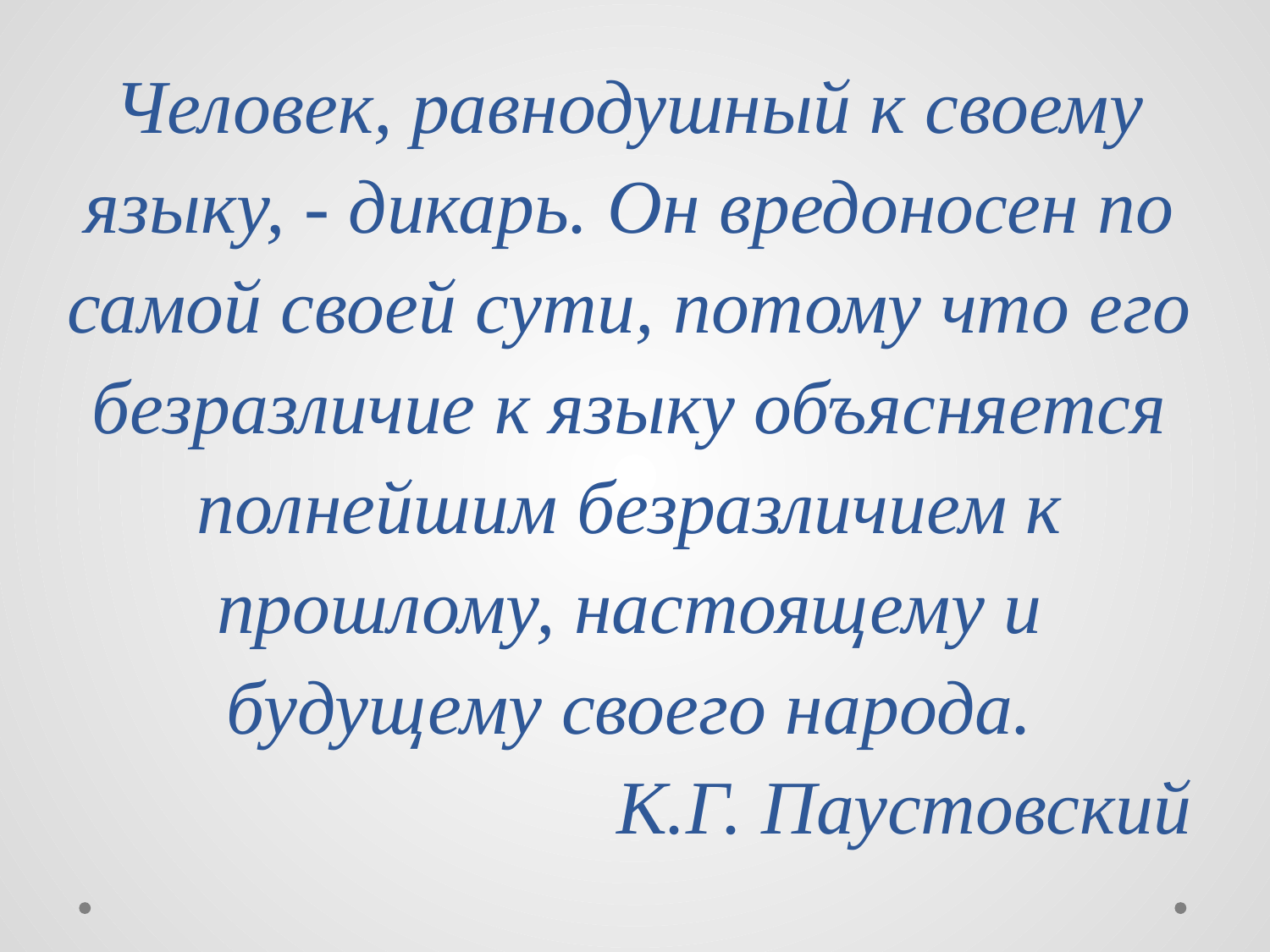

# Человек, равнодушный к своему языку, - дикарь. Он вредоносен по самой своей сути, потому что его безразличие к языку объясняется полнейшим безразличием к прошлому, настоящему и будущему своего народа. К.Г. Паустовский